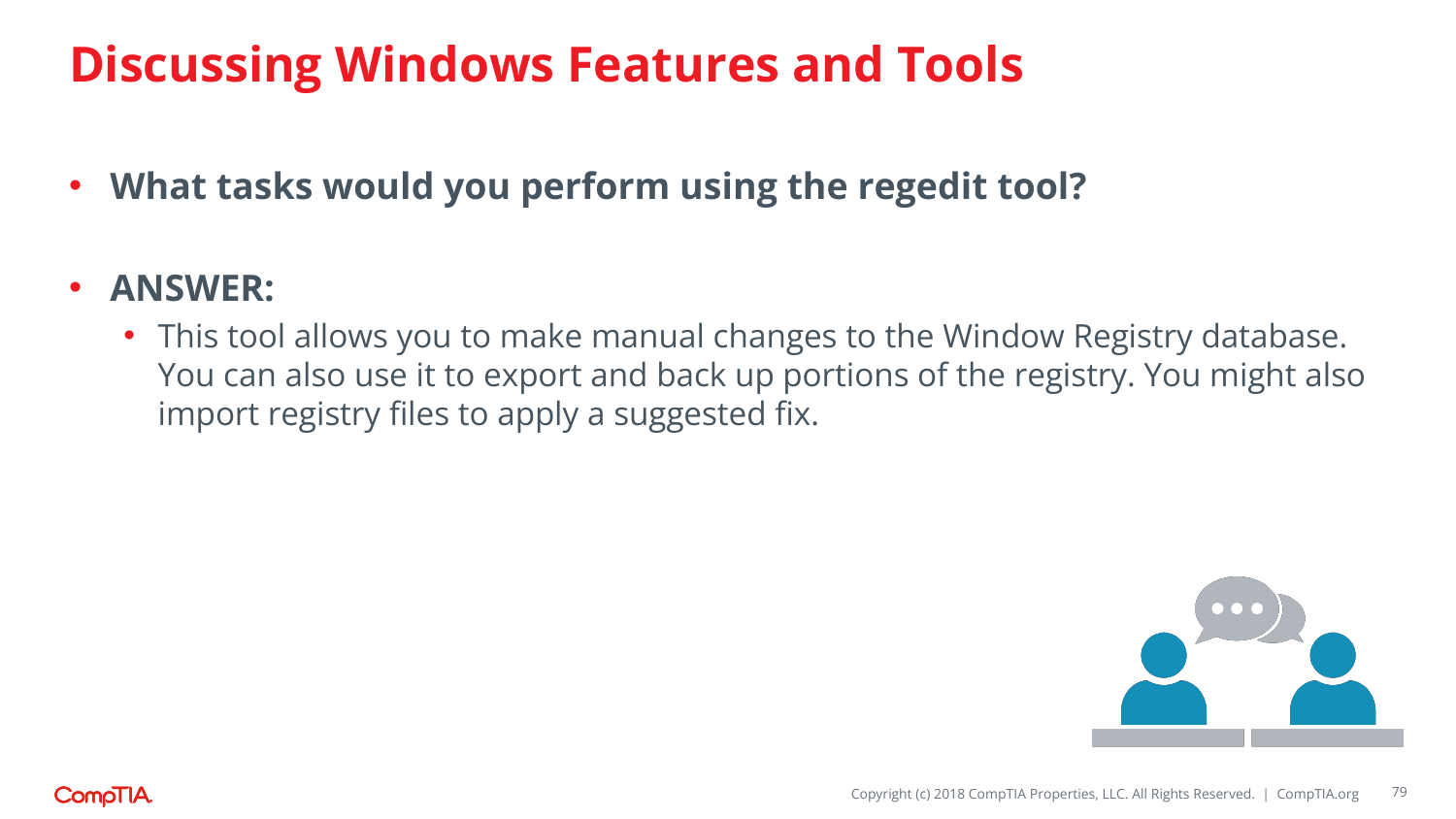

# Discussing Windows Features and Tools
What tasks would you perform using the regedit tool?

ANSWER:
This tool allows you to make manual changes to the Window Registry database. You can also use it to export and back up portions of the registry. You might also import registry files to apply a suggested fix.
79